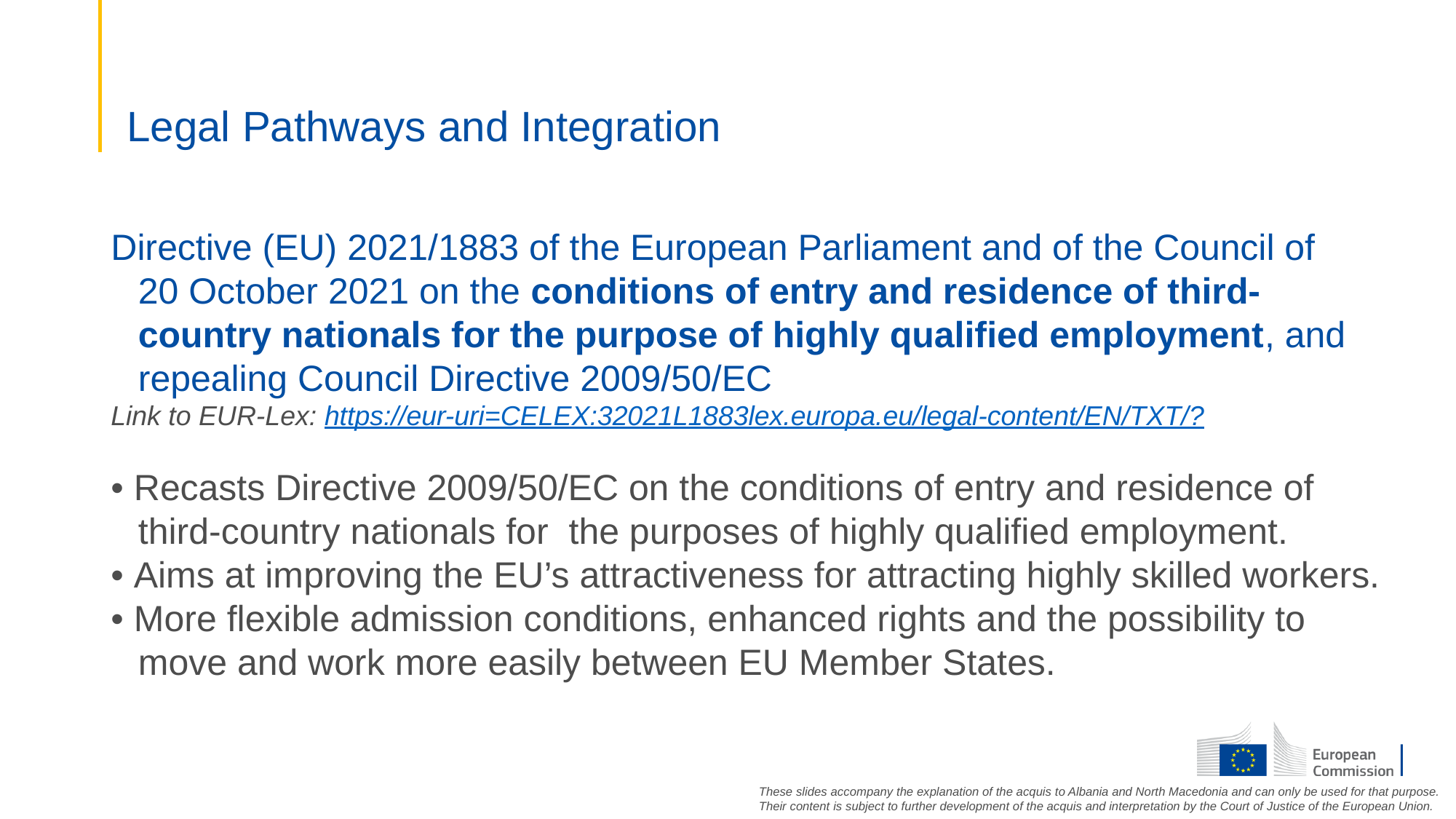

# Legal Pathways and Integration
Directive (EU) 2021/1883 of the European Parliament and of the Council of 20 October 2021 on the conditions of entry and residence of third-country nationals for the purpose of highly qualified employment, and repealing Council Directive 2009/50/EC
Link to EUR-Lex: https://eur-uri=CELEX:32021L1883lex.europa.eu/legal-content/EN/TXT/?

• Recasts Directive 2009/50/EC on the conditions of entry and residence of third-country nationals for  the purposes of highly qualified employment.
• Aims at improving the EU’s attractiveness for attracting highly skilled workers.
• More flexible admission conditions, enhanced rights and the possibility to move and work more easily between EU Member States.